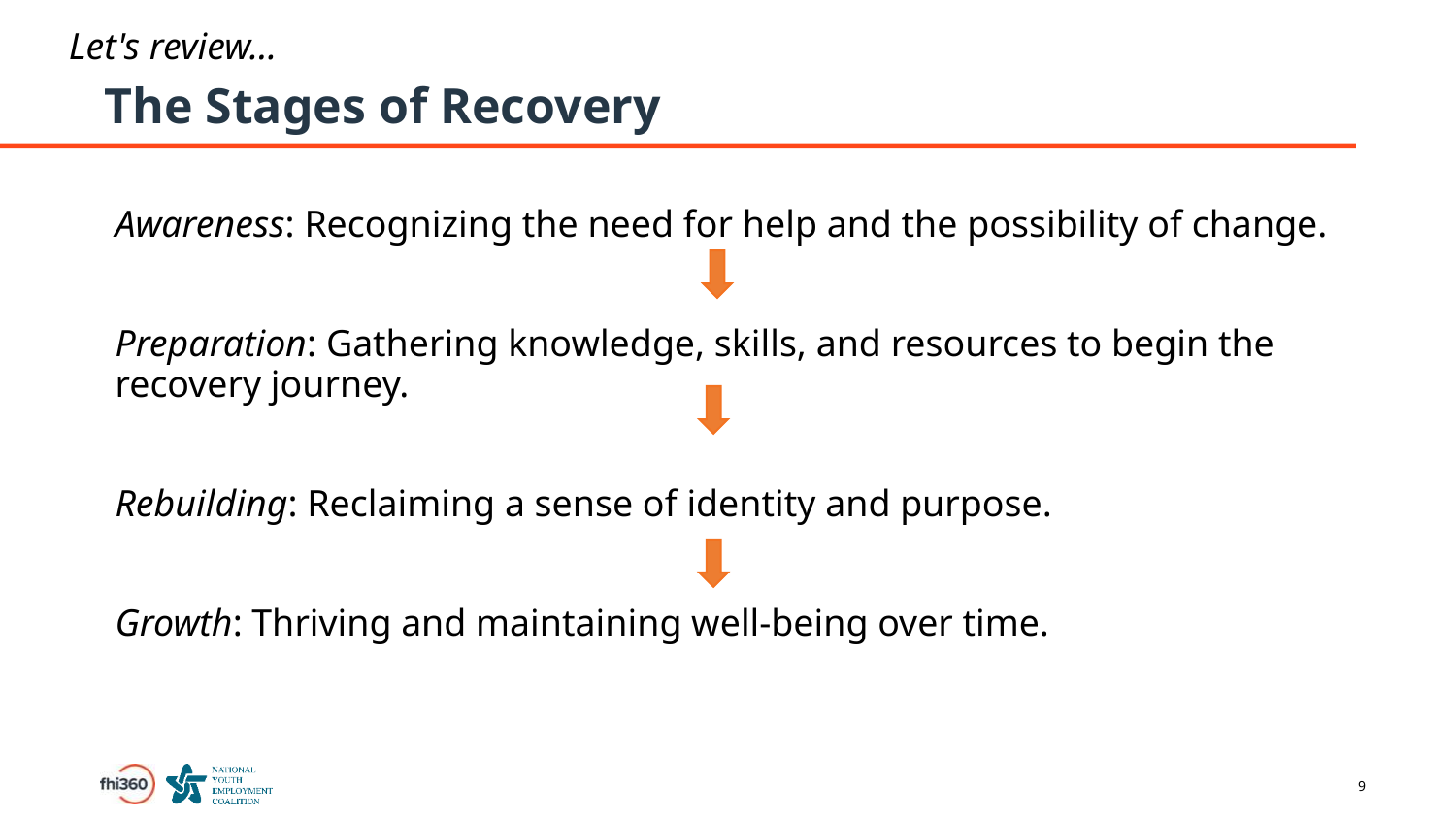

Let's review...
# The Stages of Recovery
Awareness: Recognizing the need for help and the possibility of change.

Preparation: Gathering knowledge, skills, and resources to begin the recovery journey.

Rebuilding: Reclaiming a sense of identity and purpose.

Growth: Thriving and maintaining well-being over time.